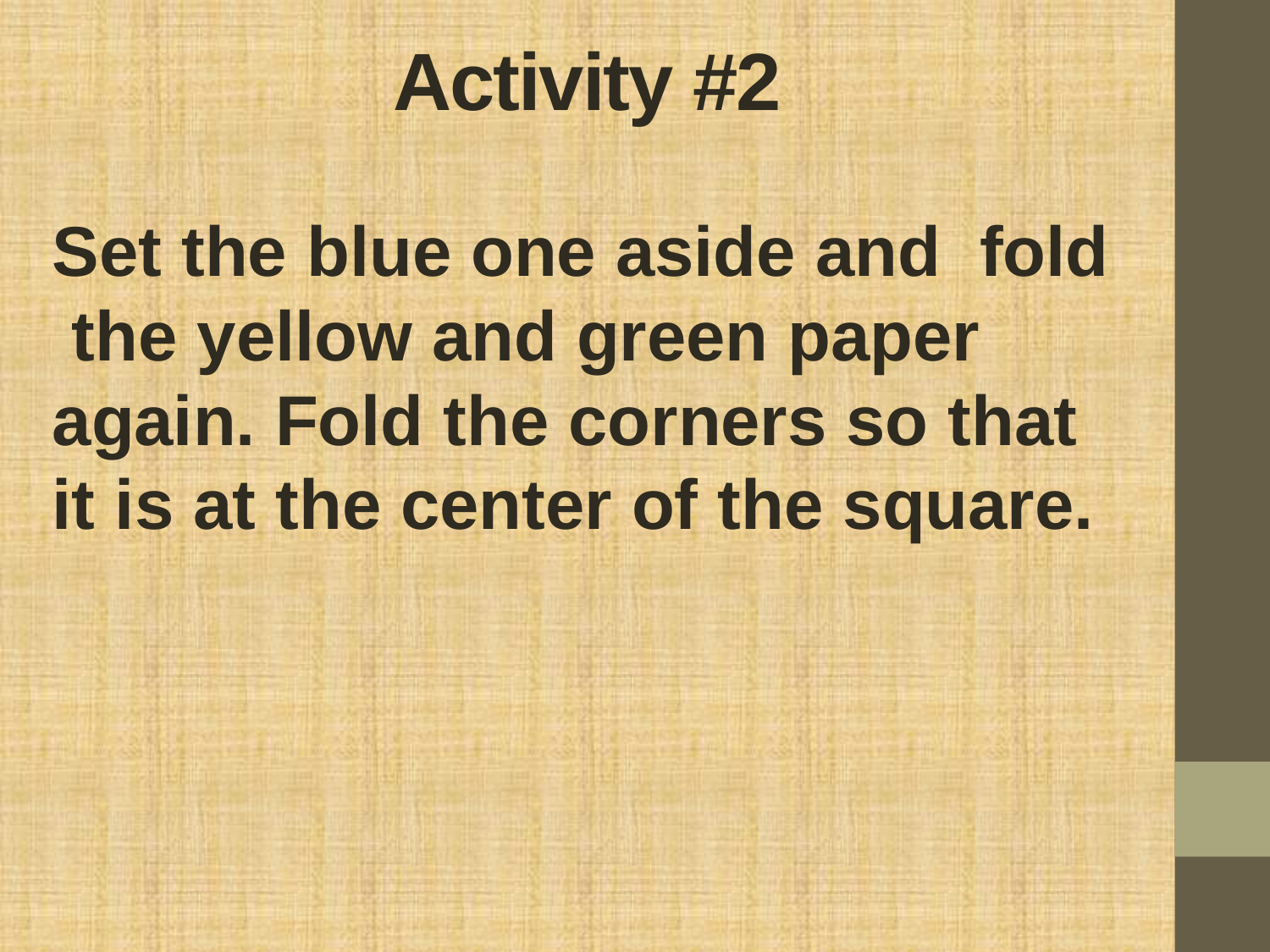

# Activity #2

Set the blue one aside and  fold  the yellow and green paper again. Fold the corners so that it is at the center of the square.